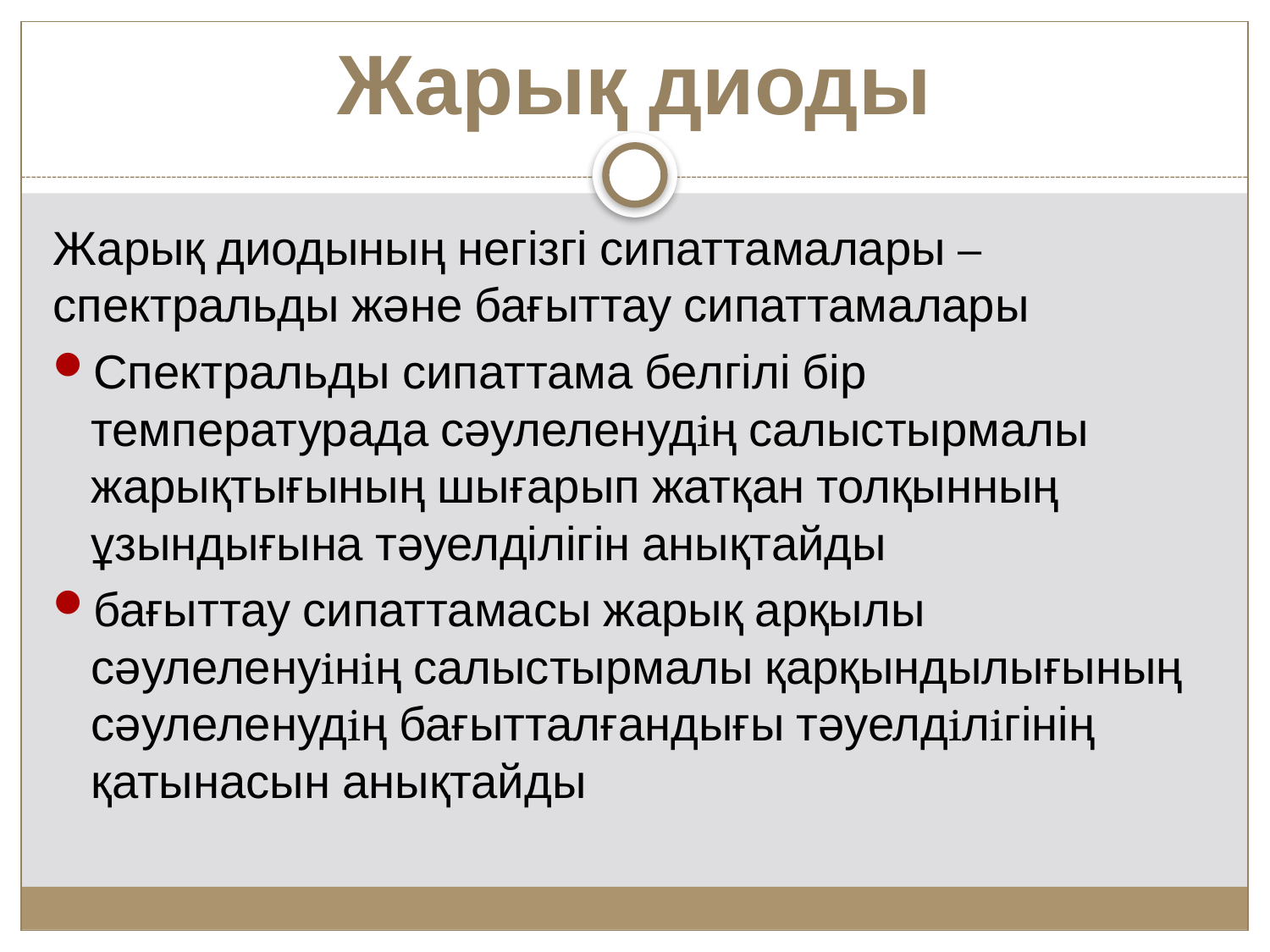

# Жарық диоды
Жарық диодының негізгі сипаттамалары – спектральды және бағыттау сипаттамалары
Спектральды сипаттама белгілі бір температурада сәулеленудiң салыстырмалы жарықтығының шығарып жатқан толқынның ұзындығына тәуелділігін анықтайды
бағыттау сипаттамасы жарық арқылы сәулеленуiнiң салыстырмалы қарқындылығының сәулеленудiң бағытталғандығы тәуелдiлiгінің қатынасын анықтайды